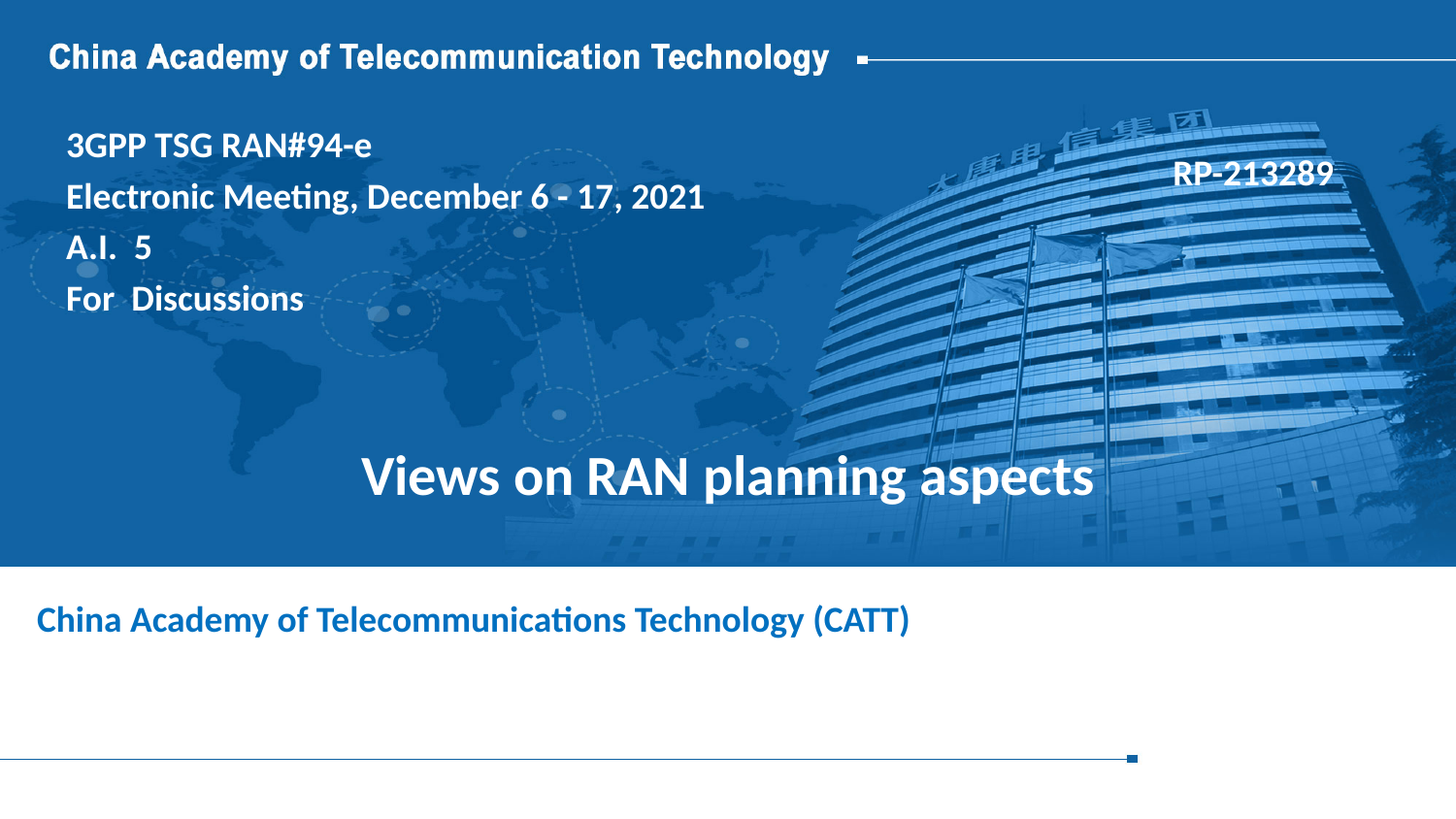

3GPP TSG RAN#94-e
Electronic Meeting, December 6 - 17, 2021
A.I.  5
For  Discussions‎
RP-213289
# Views on RAN planning aspects
China Academy of Telecommunications Technology (CATT)